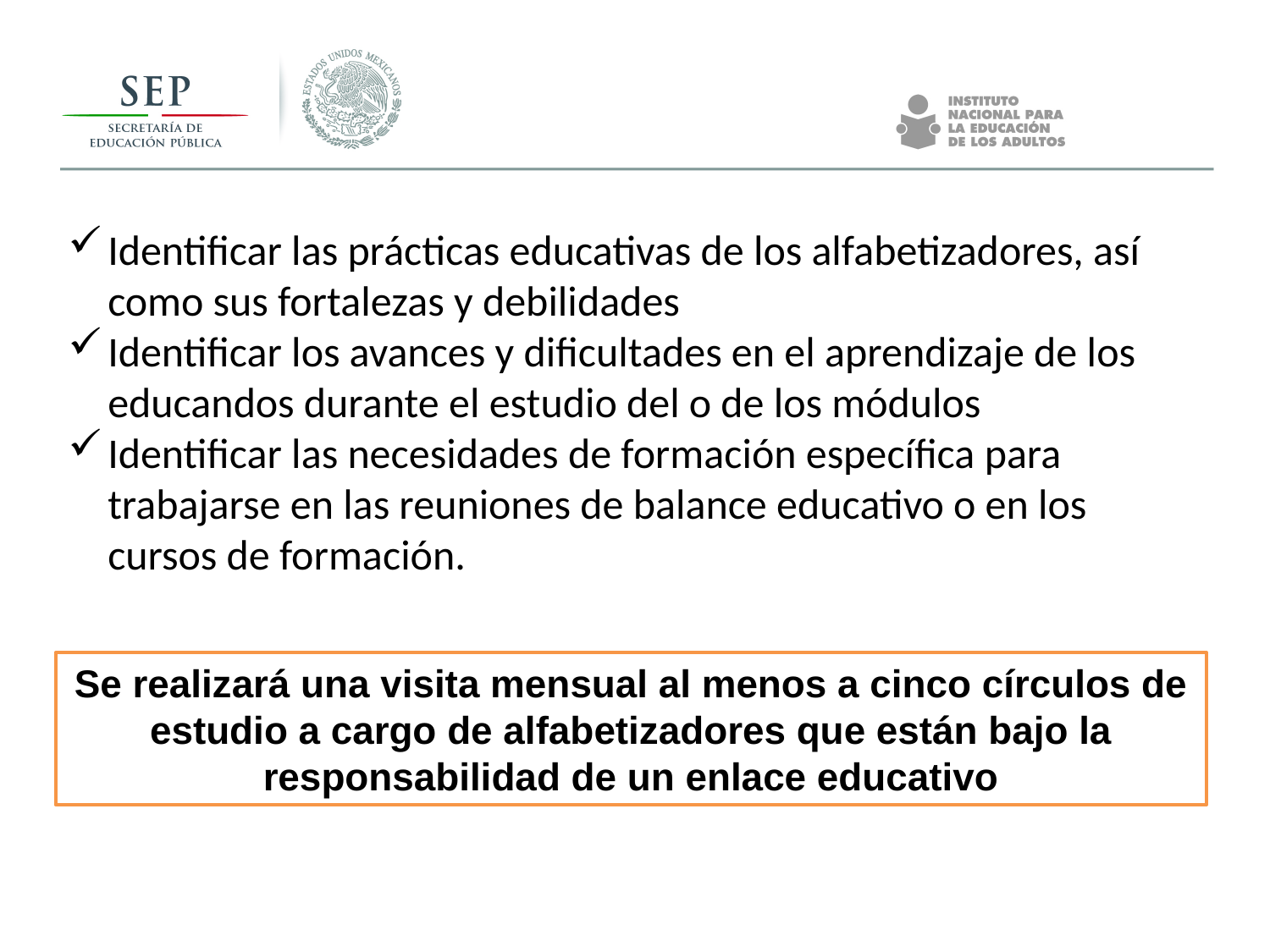

Identificar las prácticas educativas de los alfabetizadores, así como sus fortalezas y debilidades
Identificar los avances y dificultades en el aprendizaje de los educandos durante el estudio del o de los módulos
Identificar las necesidades de formación específica para trabajarse en las reuniones de balance educativo o en los cursos de formación.
Se realizará una visita mensual al menos a cinco círculos de estudio a cargo de alfabetizadores que están bajo la responsabilidad de un enlace educativo